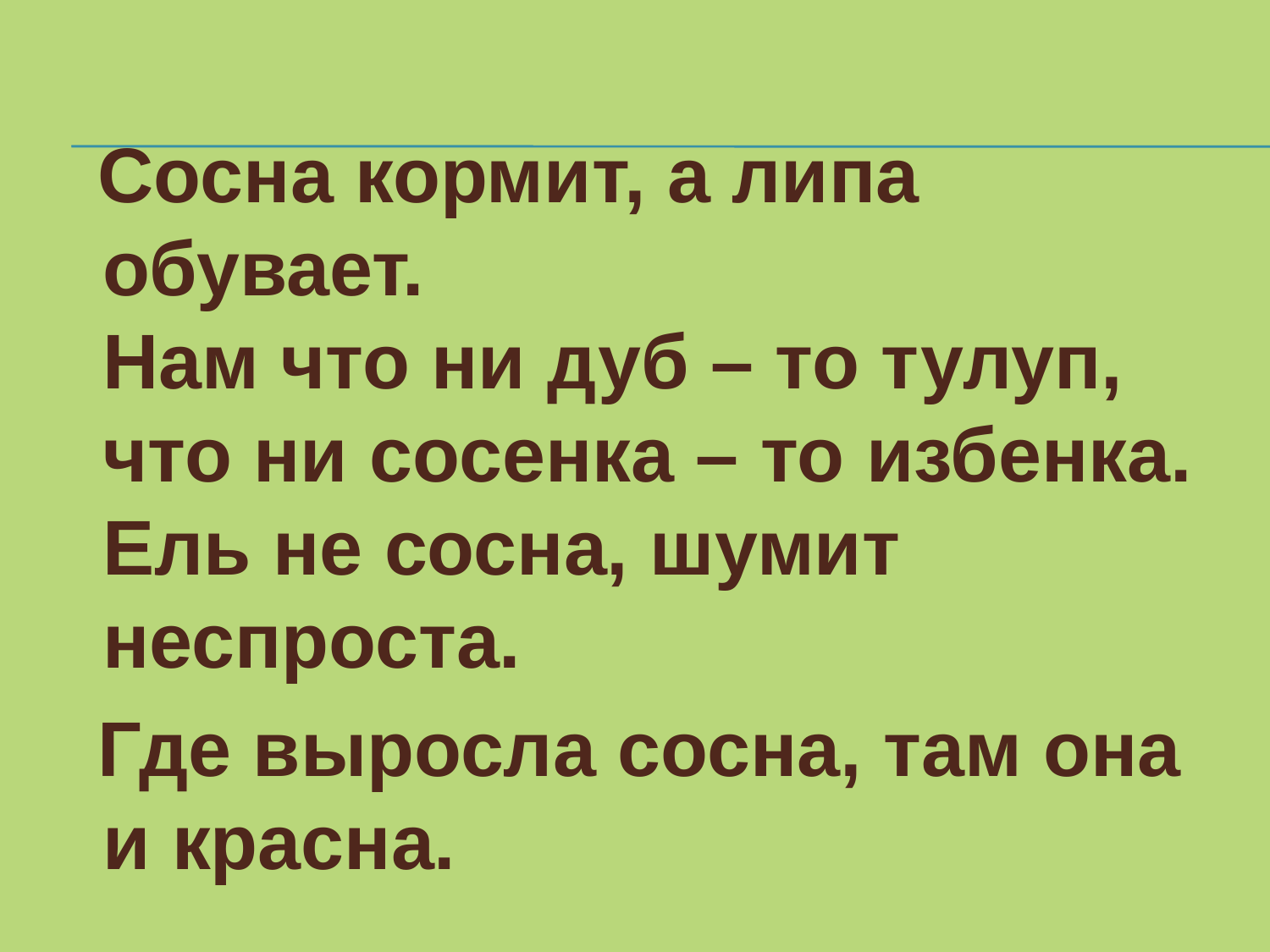

#
  Сосна кормит, а липа обувает.
Нам что ни дуб – то тулуп, что ни сосенка – то избенка.
Ель не сосна, шумит неспроста.
  Где выросла сосна, там она и красна.